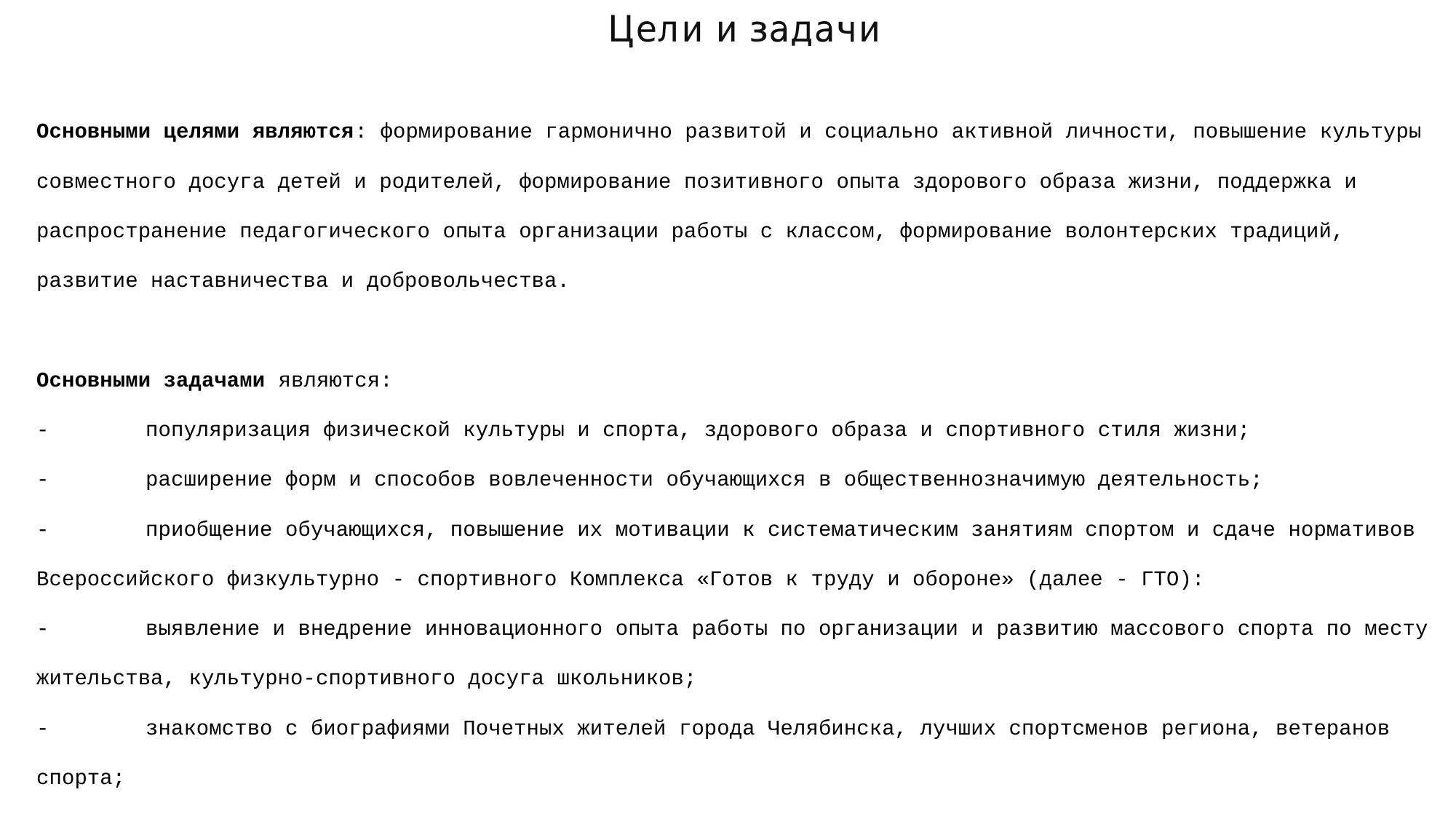

Цели и задачи

Основными целями являются: формирование гармонично развитой и социально активной личности, повышение культуры совместного досуга детей и родителей, формирование позитивного опыта здорового образа жизни, поддержка и распространение педагогического опыта организации работы с классом, формирование волонтерских традиций, развитие наставничества и добровольчества.

Основными задачами являются:
-	популяризация физической культуры и спорта, здорового образа и спортивного стиля жизни;
-	расширение форм и способов вовлеченности обучающихся в общественнозначимую деятельность;
-	приобщение обучающихся, повышение их мотивации к систематическим занятиям спортом и сдаче нормативов Всероссийского физкультурно - спортивного Комплекса «Готов к труду и обороне» (далее - ГТО):
-	выявление и внедрение инновационного опыта работы по организации и развитию массового спорта по месту жительства, культурно-спортивного досуга школьников;
-	знакомство с биографиями Почетных жителей города Челябинска, лучших спортсменов региона, ветеранов спорта;
-	организация массовых тренировок и сдача норм ГТО с участием лучших спортсменов региона, ветеранов спорта;
-	знакомство с наиболее популярными, понятными и интересными в молодежной среде видами спорта (паркур. фрироуп. воркаут, скейт-борд, экстремальный велоспорт и другие);
-	знакомство с организацией спортивного волонтерства и Центром волонтерских объединений Челябинской области;
- совершенствование опыта работы с социальными партнерами.